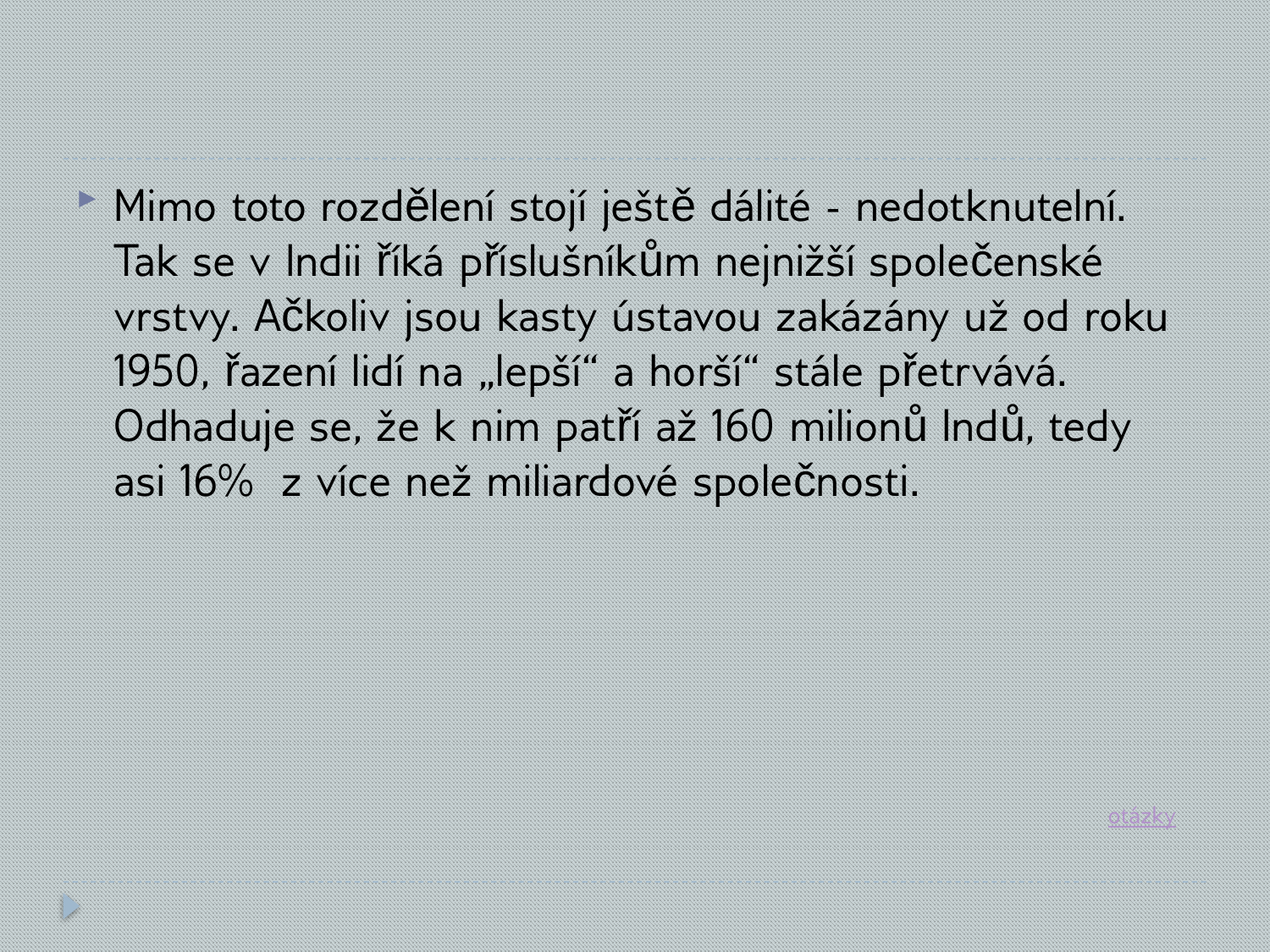

#
Mimo toto rozdělení stojí ještě dálité - nedotknutelní. Tak se v Indii říká příslušníkům nejnižší společenské vrstvy. Ačkoliv jsou kasty ústavou zakázány už od roku 1950, řazení lidí na „lepší“ a horší“ stále přetrvává. Odhaduje se, že k nim patří až 160 milionů Indů, tedy asi 16%  z více než miliardové společnosti.

                                                                           otázky